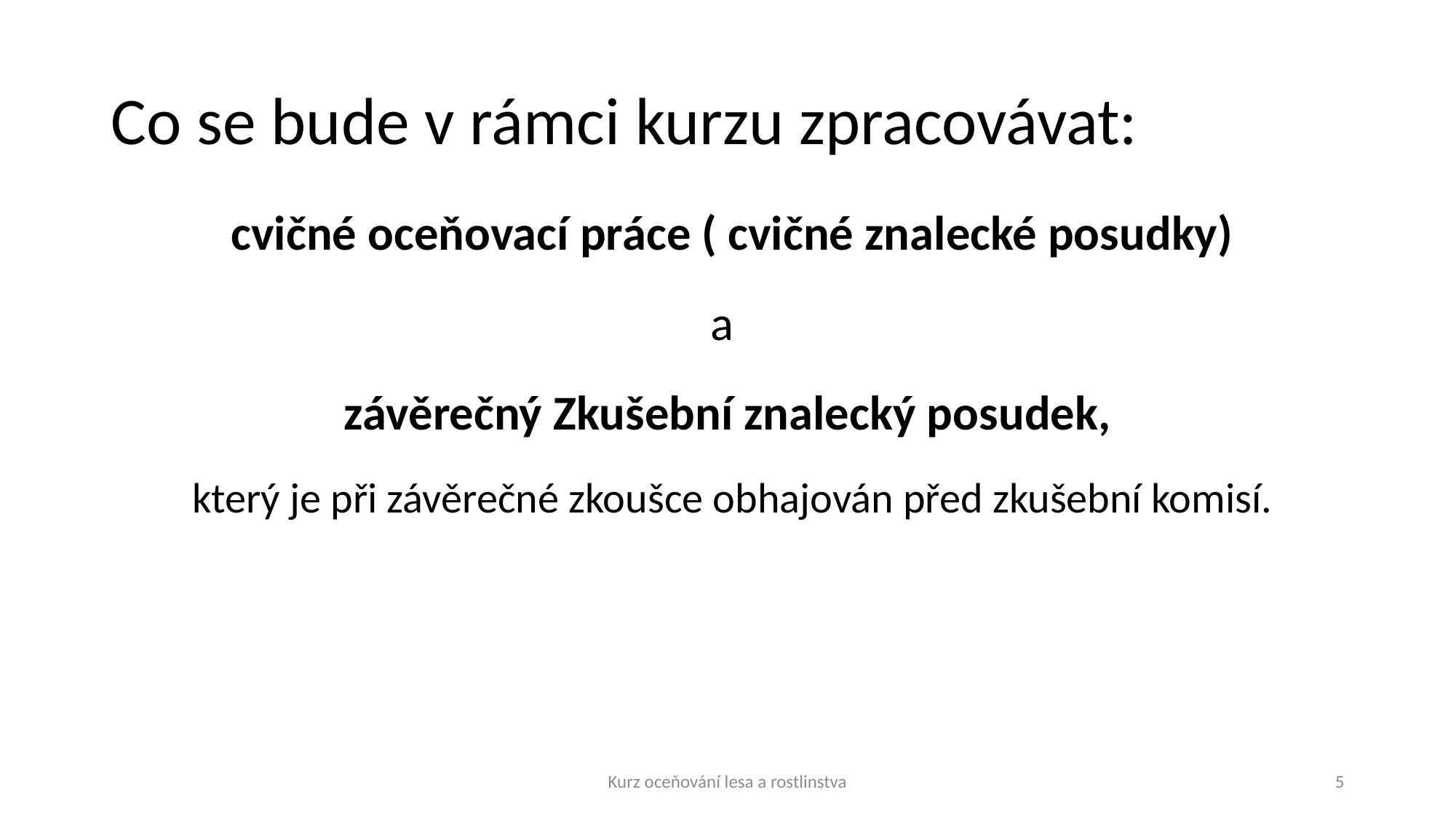

# Co se bude v rámci kurzu zpracovávat:
 cvičné oceňovací práce ( cvičné znalecké posudky)
a
závěrečný Zkušební znalecký posudek,
 který je při závěrečné zkoušce obhajován před zkušební komisí.

Kurz oceňování lesa a rostlinstva
5